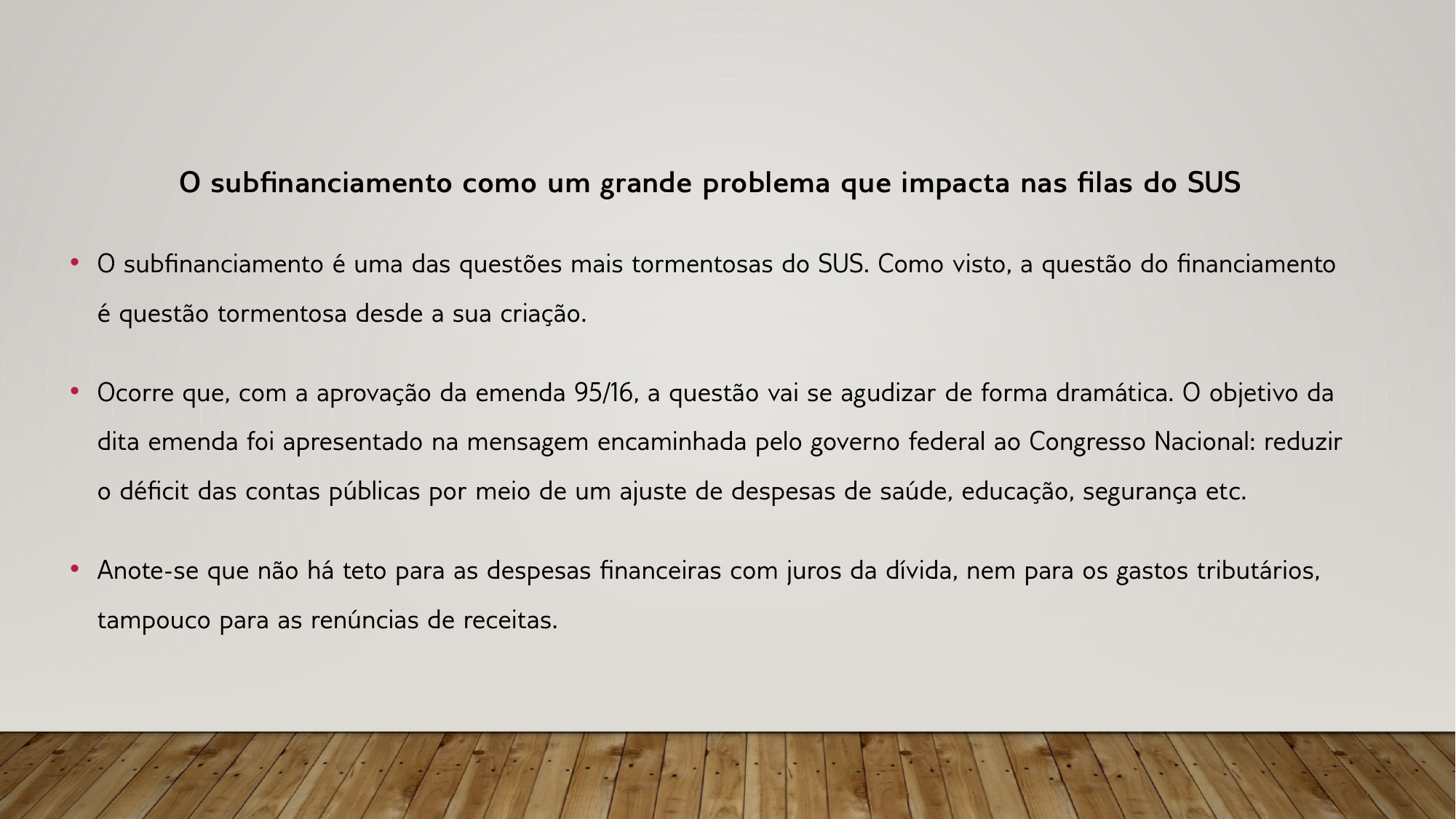

O subfinanciamento como um grande problema que impacta nas filas do SUS
O subfinanciamento é uma das questões mais tormentosas do SUS. Como visto, a questão do financiamento  é questão tormentosa desde a sua criação.
Ocorre que, com a aprovação da emenda 95/16, a questão vai se agudizar de forma dramática. O objetivo da dita emenda foi apresentado na mensagem encaminhada pelo governo federal ao Congresso Nacional: reduzir o déficit das contas públicas por meio de um ajuste de despesas de saúde, educação, segurança etc.
Anote-se que não há teto para as despesas financeiras com juros da dívida, nem para os gastos tributários, tampouco para as renúncias de receitas.